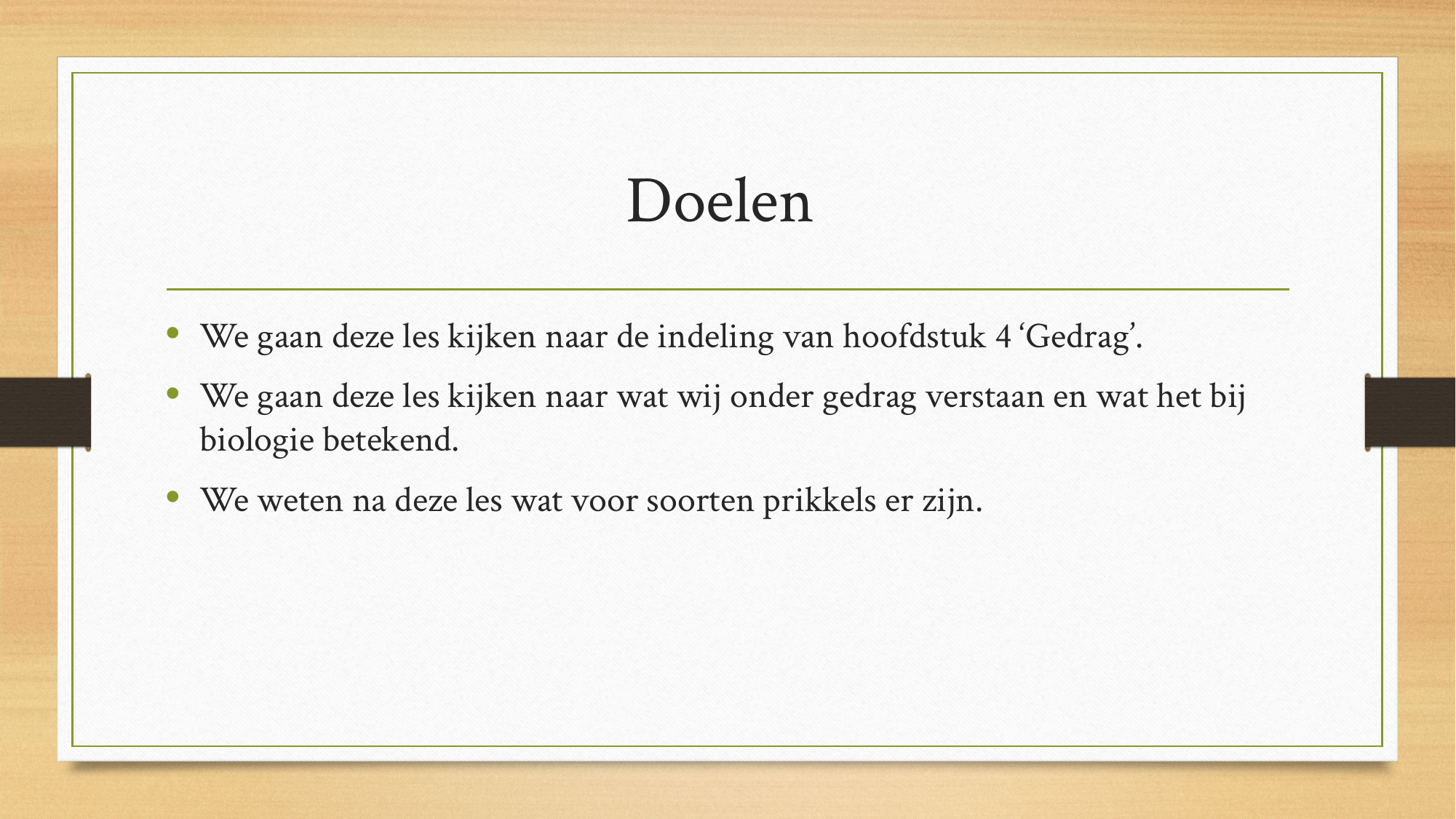

# Doelen
We gaan deze les kijken naar de indeling van hoofdstuk 4 ‘Gedrag’.
We gaan deze les kijken naar wat wij onder gedrag verstaan en wat het bij biologie betekend.
We weten na deze les wat voor soorten prikkels er zijn.